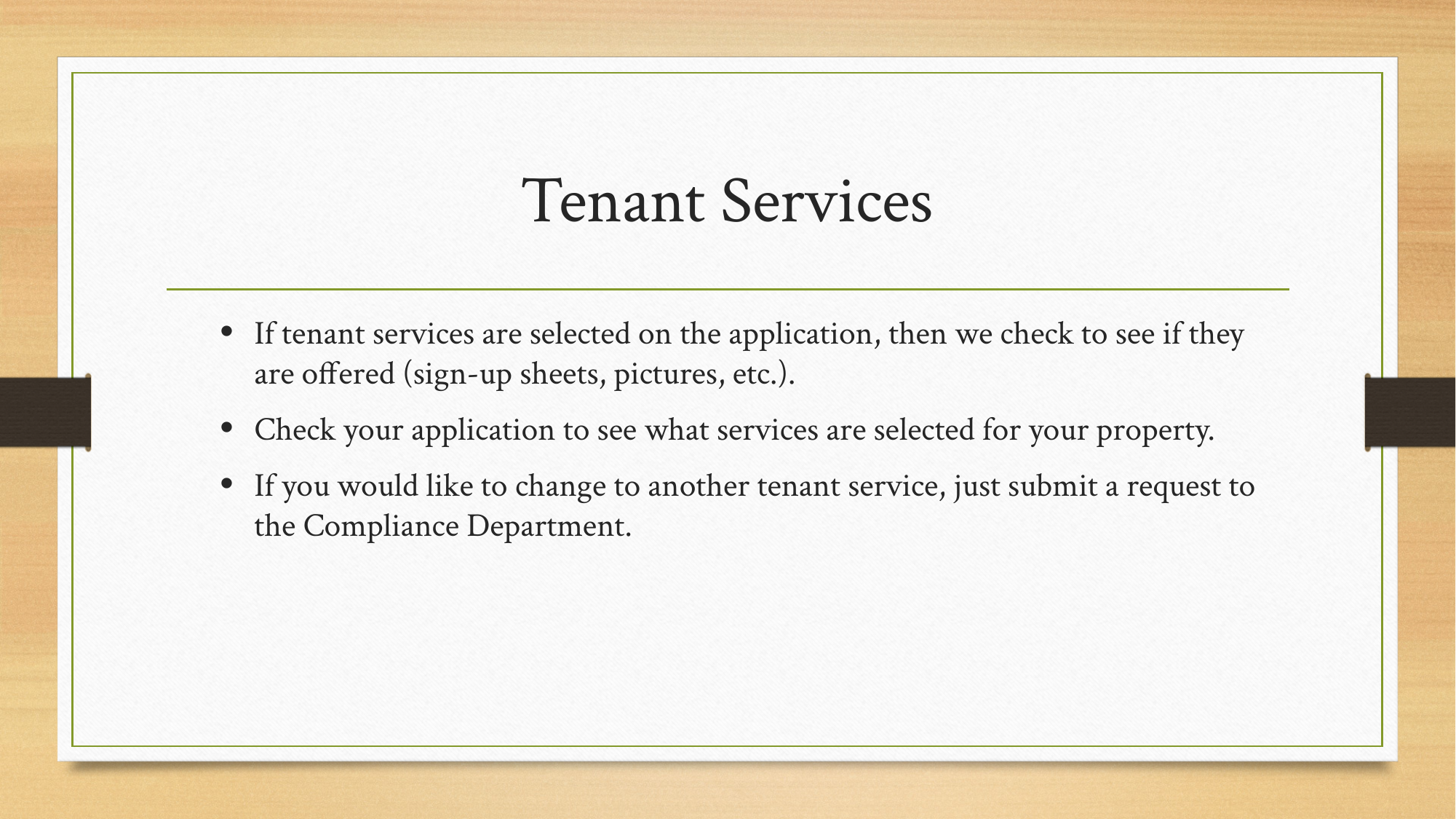

# Tenant Services
If tenant services are selected on the application, then we check to see if they are offered (sign-up sheets, pictures, etc.).
Check your application to see what services are selected for your property.
If you would like to change to another tenant service, just submit a request to the Compliance Department.